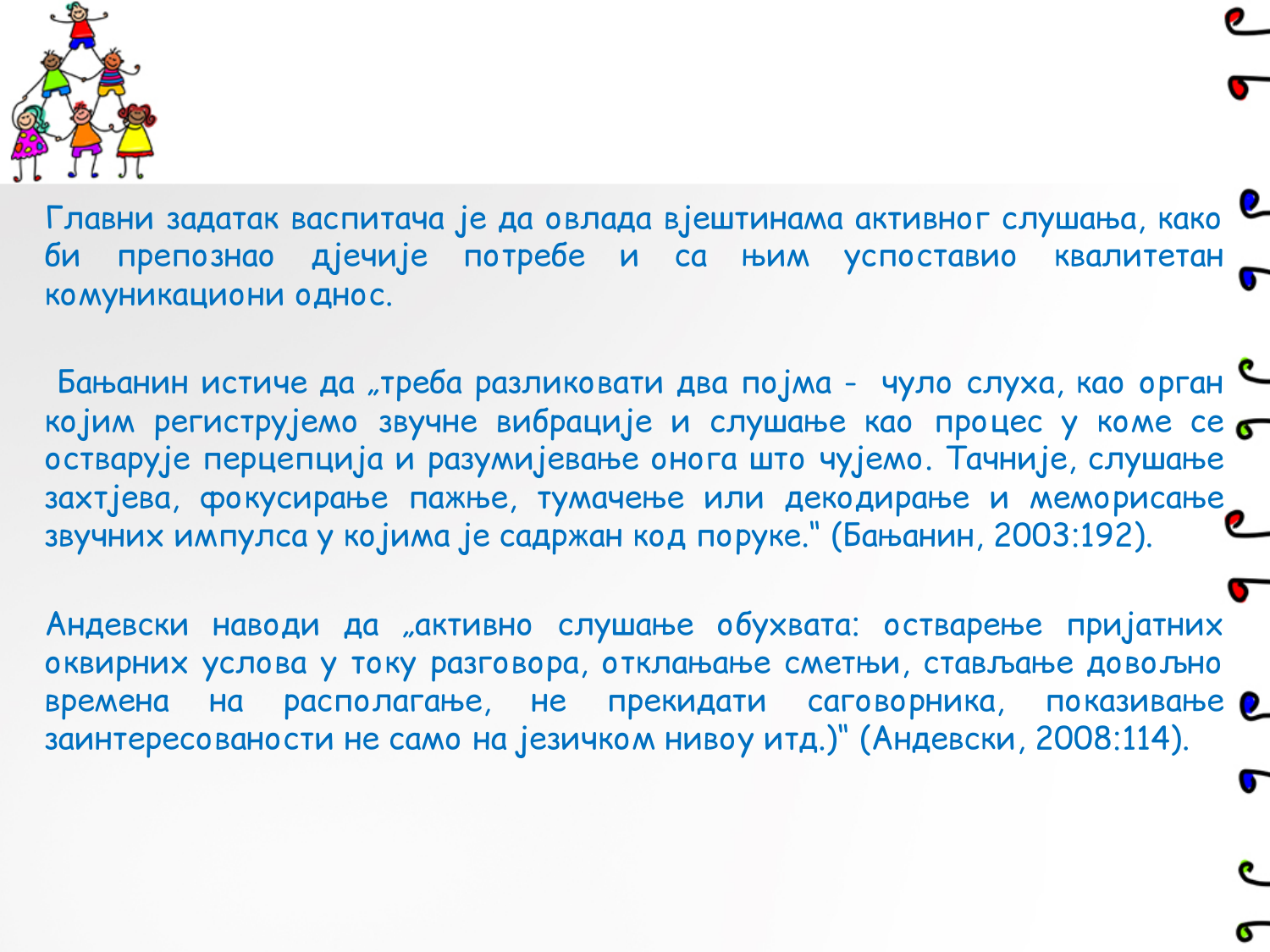

Главни задатак васпитача је да овлада вјештинама активног слушања, како би препознао дјечије потребе и са њим успоставио квалитетан комуникациони однос.

 Бањанин истиче да „треба разликовати два појма -  чуло слуха, као орган којим региструјемо звучне вибрације и слушање као процес у коме се остварује перцепција и разумијевање онога што чујемо. Тачније, слушање захтјева, фокусирање пажње, тумачење или декодирање и меморисање звучних импулса у којима је садржан код поруке.“ (Бањанин, 2003:192).

Андевски наводи да „активно слушање обухвата: остварење пријатних оквирних услова у току разговора, отклањање сметњи, стављање довољно времена на располагање, не прекидати саговорника, показивање заинтересованости не само на језичком нивоу итд.)“ (Андевски, 2008:114).